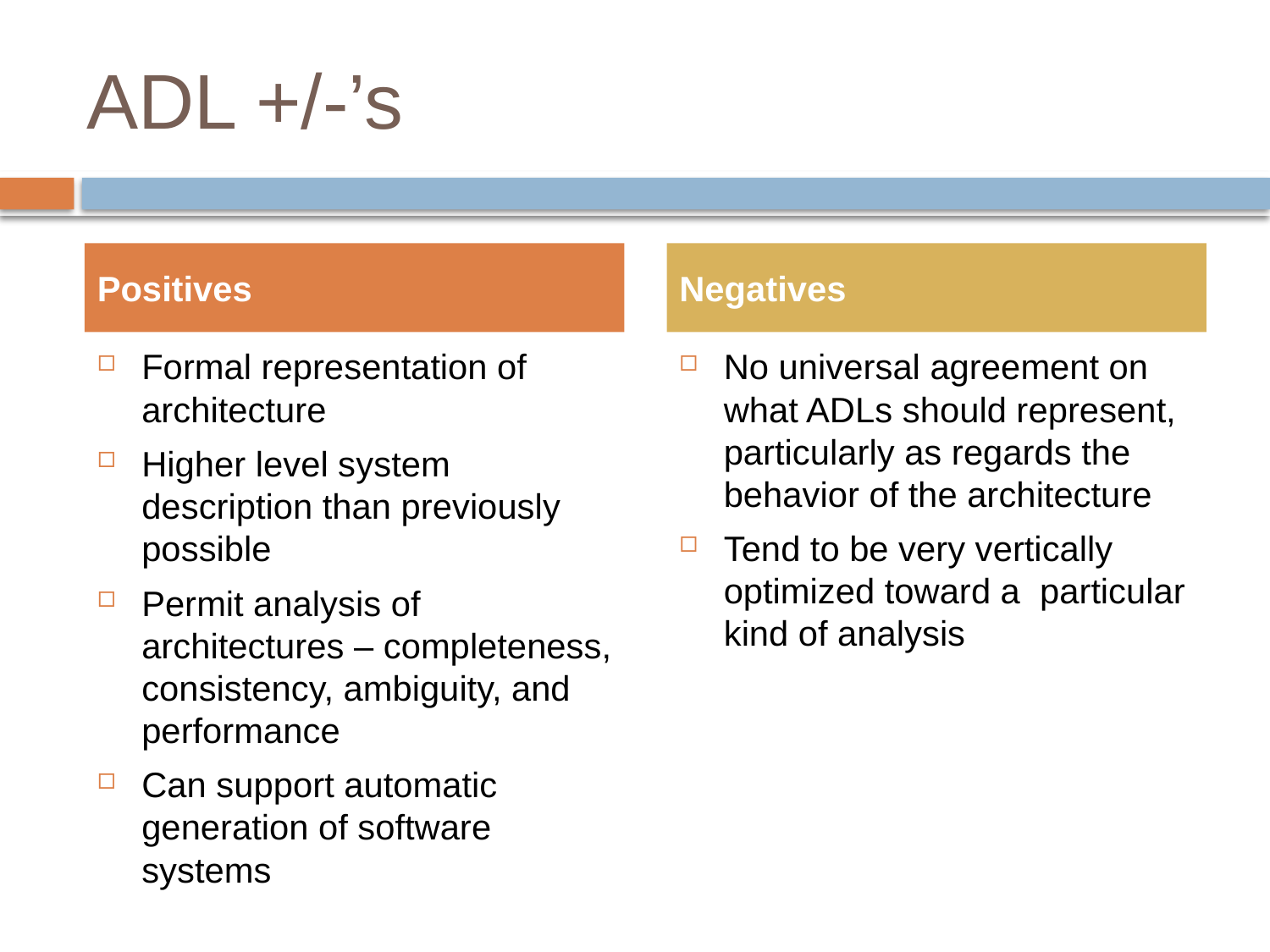

# ADL +/-’s
Positives
Negatives
Formal representation of architecture
Higher level system description than previously possible
Permit analysis of architectures – completeness, consistency, ambiguity, and performance
Can support automatic generation of software systems
No universal agreement on what ADLs should represent, particularly as regards the behavior of the architecture
Tend to be very vertically optimized toward a  particular kind of analysis